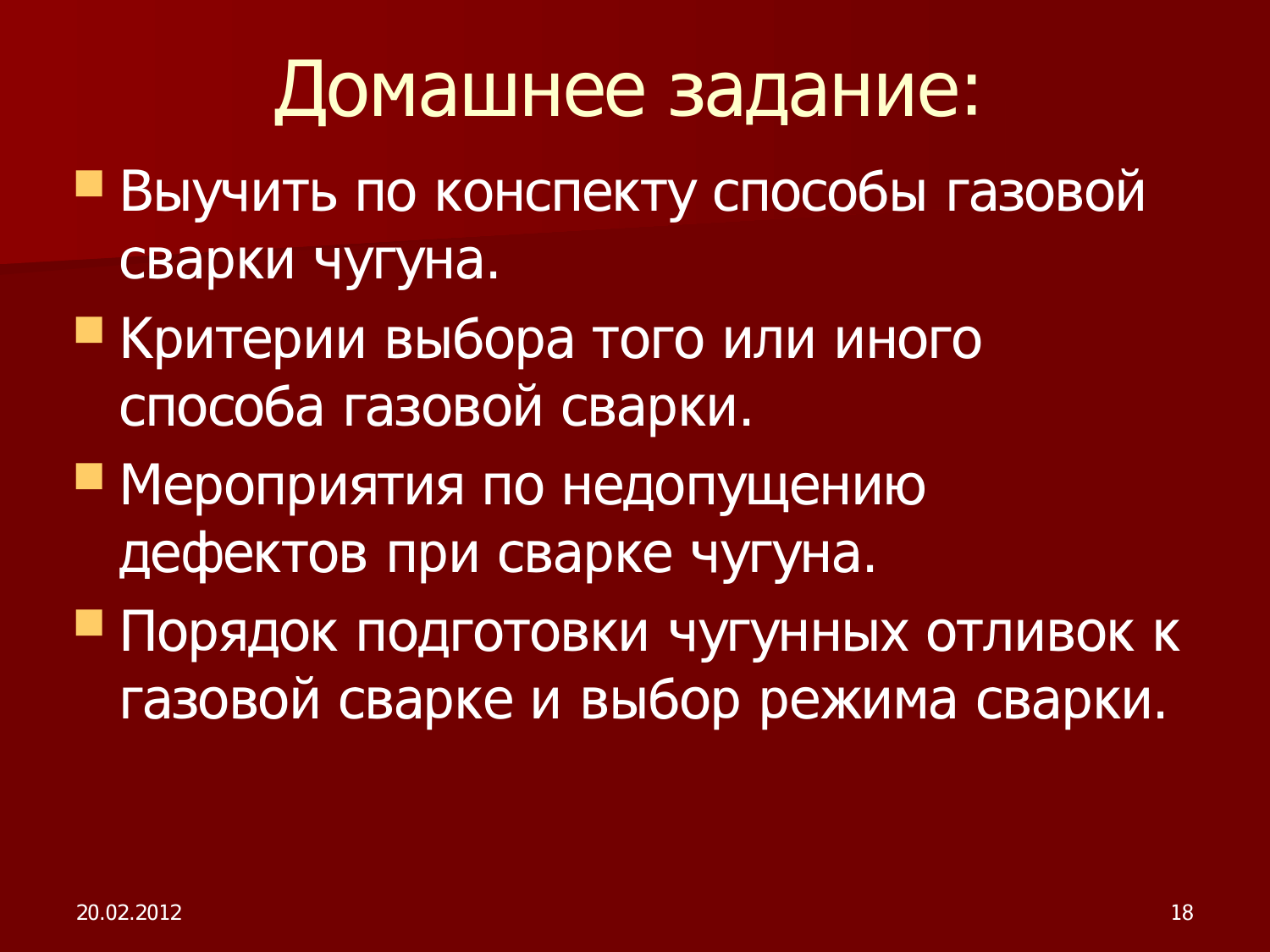

# Домашнее задание:
Выучить по конспекту способы газовой сварки чугуна.
Критерии выбора того или иного способа газовой сварки.
Мероприятия по недопущению дефектов при сварке чугуна.
Порядок подготовки чугунных отливок к газовой сварке и выбор режима сварки.
20.02.2012
18